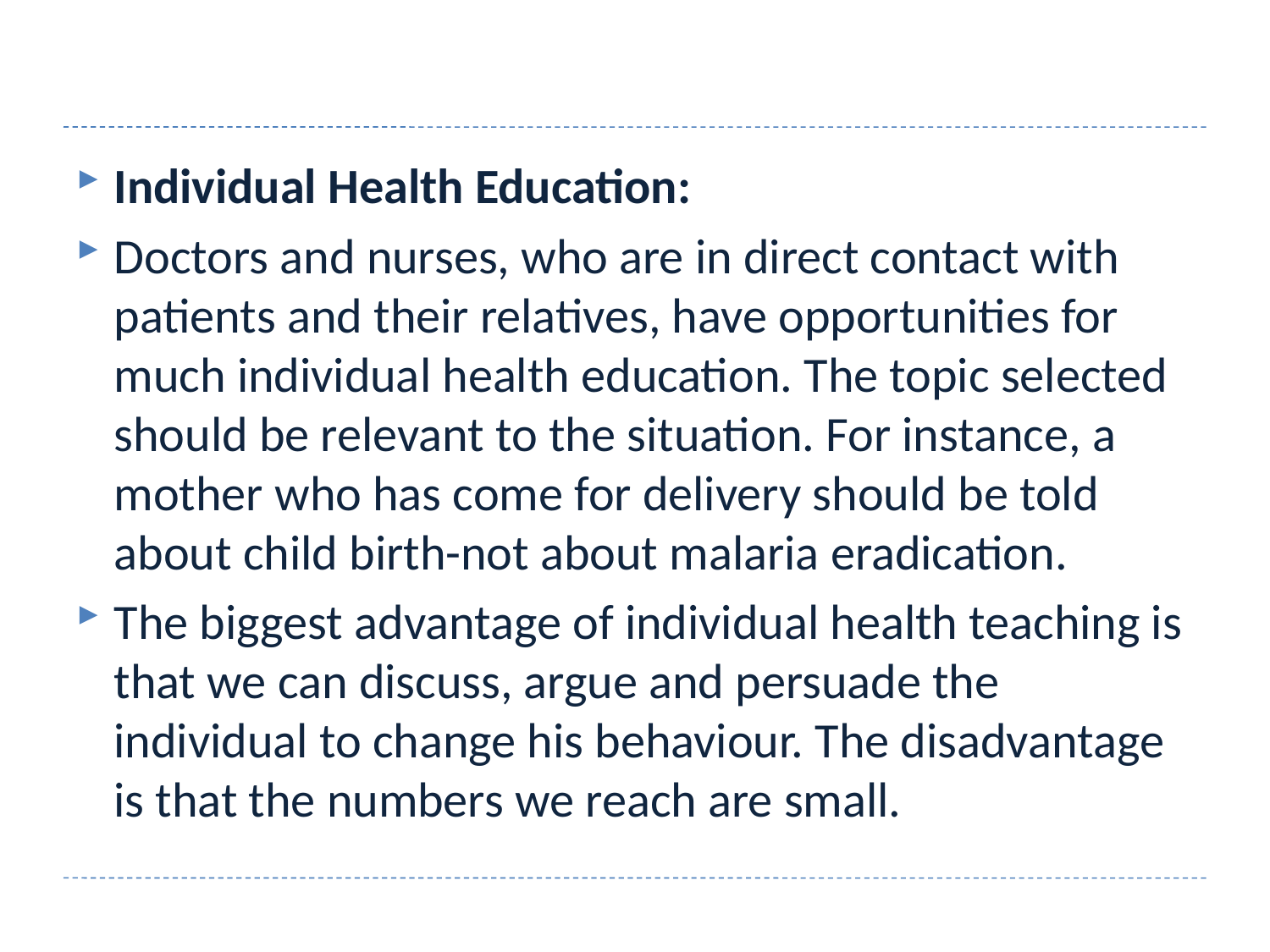

#
Individual Health Education:
Doctors and nurses, who are in direct contact with patients and their relatives, have opportunities for much individual health education. The topic selected should be relevant to the situation. For instance, a mother who has come for delivery should be told about child birth-not about malaria eradication.
The biggest advantage of individual health teaching is that we can discuss, argue and persuade the individual to change his behaviour. The disadvantage is that the numbers we reach are small.